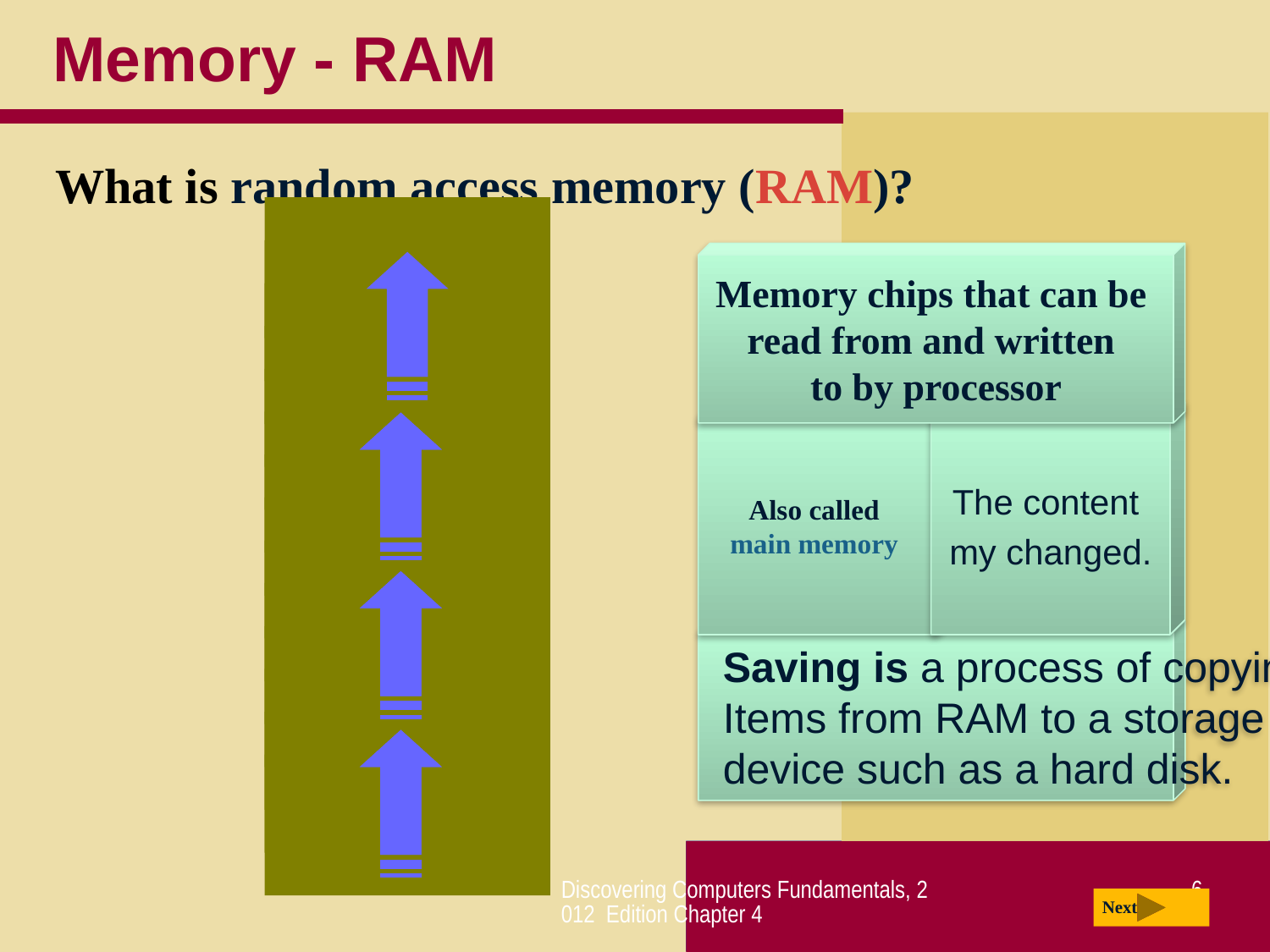

# Memory - RAM
What is random access memory (RAM)?

Memory chips that can be
read from and written
to by processor

Also called
main memory
The content
my changed.

Saving is a process of copying
Items from RAM to a storage
device such as a hard disk.

Discovering Computers Fundamentals, 2012  Edition Chapter 4
6

Next